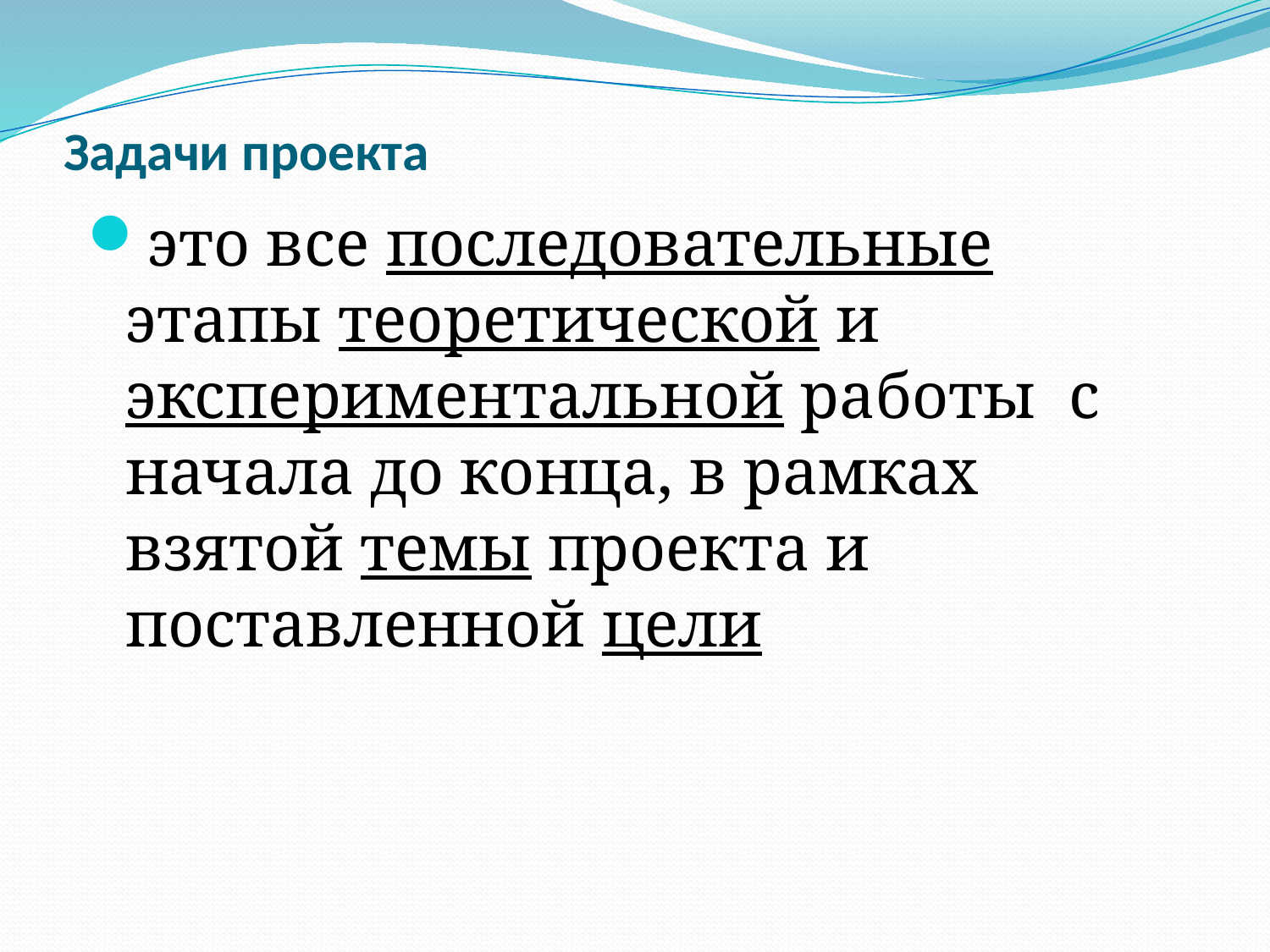

# Задачи проекта
это все последовательные этапы теоретической и экспериментальной работы  с начала до конца, в рамках взятой темы проекта и поставленной цели